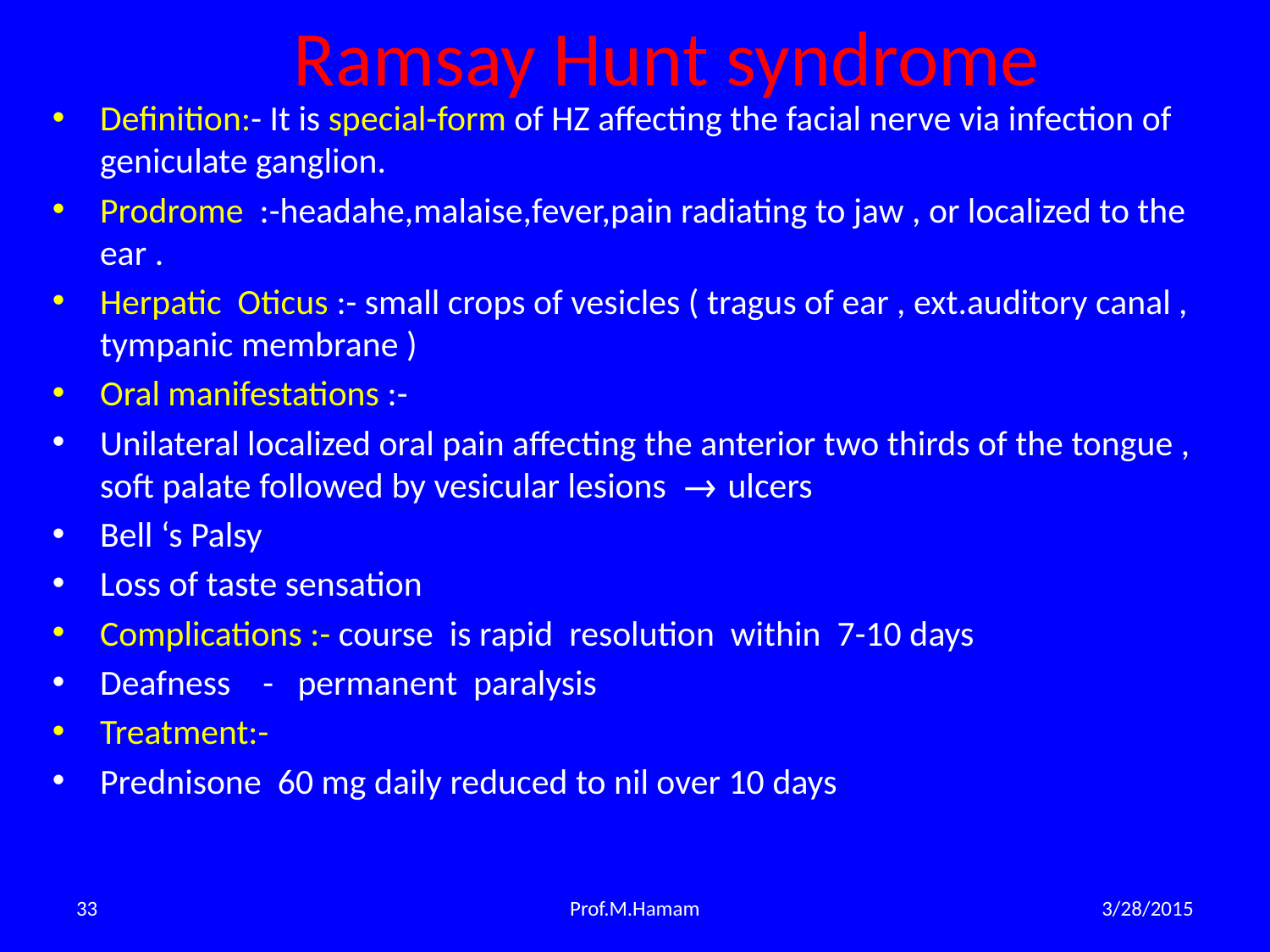

# Ramsay Hunt syndrome
Definition:- It is special-form of HZ affecting the facial nerve via infection of geniculate ganglion.
Prodrome  :-headahe,malaise,fever,pain radiating to jaw , or localized to the ear .
Herpatic  Oticus :- small crops of vesicles ( tragus of ear , ext.auditory canal , tympanic membrane )
Oral manifestations :-
Unilateral localized oral pain affecting the anterior two thirds of the tongue , soft palate followed by vesicular lesions  → ulcers
Bell ‘s Palsy
Loss of taste sensation
Complications :- course  is rapid  resolution  within  7-10 days
Deafness    -   permanent  paralysis
Treatment:-
Prednisone  60 mg daily reduced to nil over 10 days

33
Prof.M.Hamam
3/28/2015